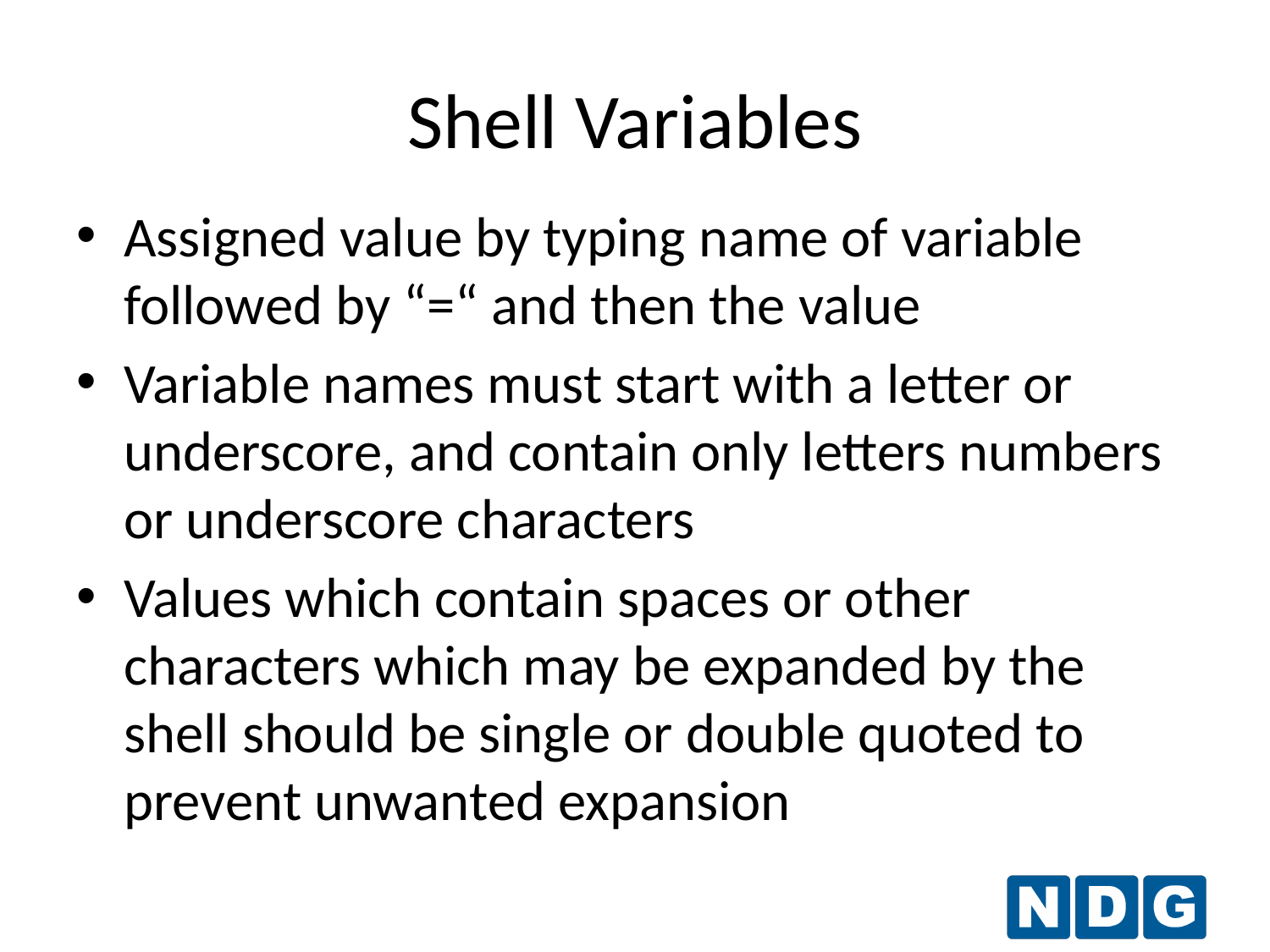

Shell Variables
Assigned value by typing name of variable followed by “=“ and then the value
Variable names must start with a letter or underscore, and contain only letters numbers or underscore characters
Values which contain spaces or other characters which may be expanded by the shell should be single or double quoted to prevent unwanted expansion